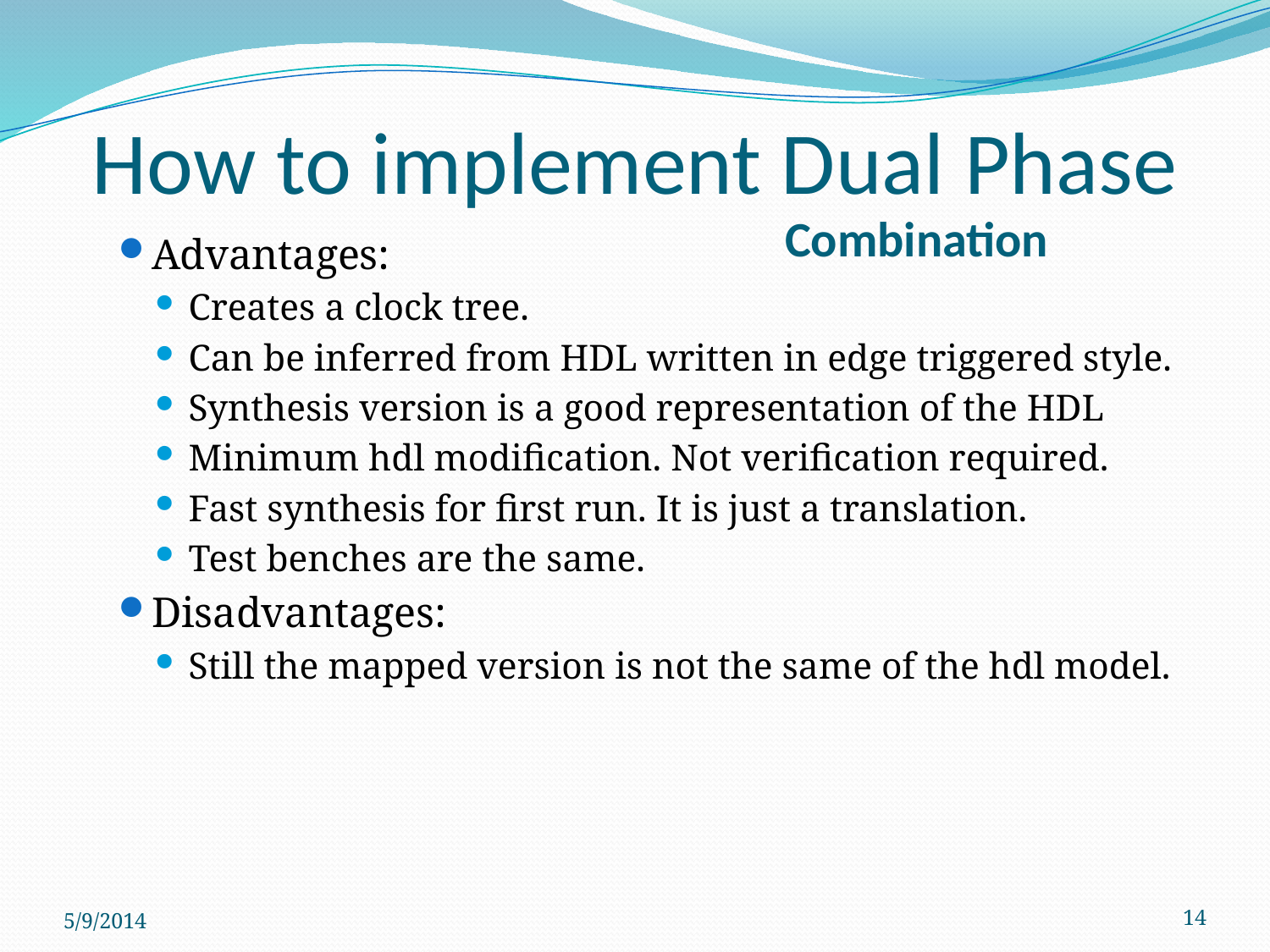

# How to implement Dual Phase
Combination
Advantages:
Creates a clock tree.
Can be inferred from HDL written in edge triggered style.
Synthesis version is a good representation of the HDL
Minimum hdl modification. Not verification required.
Fast synthesis for first run. It is just a translation.
Test benches are the same.
Disadvantages:
Still the mapped version is not the same of the hdl model.

5/9/2014
14